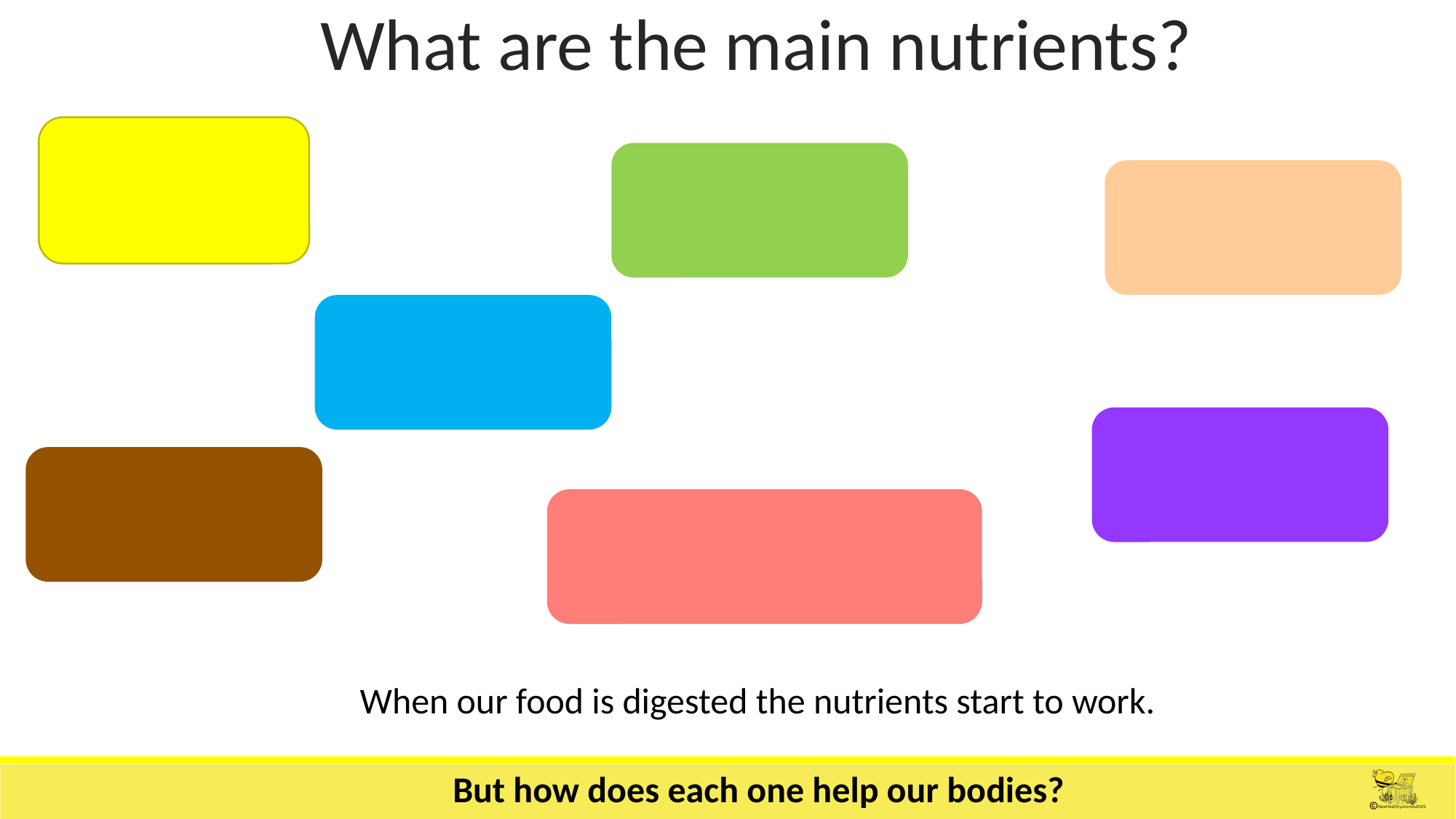

| What are the main nutrients? |
| --- |

Fats

Fibre
Vitamins

Water

Minerals

Protein

Carbohydrates
When our food is digested the nutrients start to work.
But how does each one help our bodies?